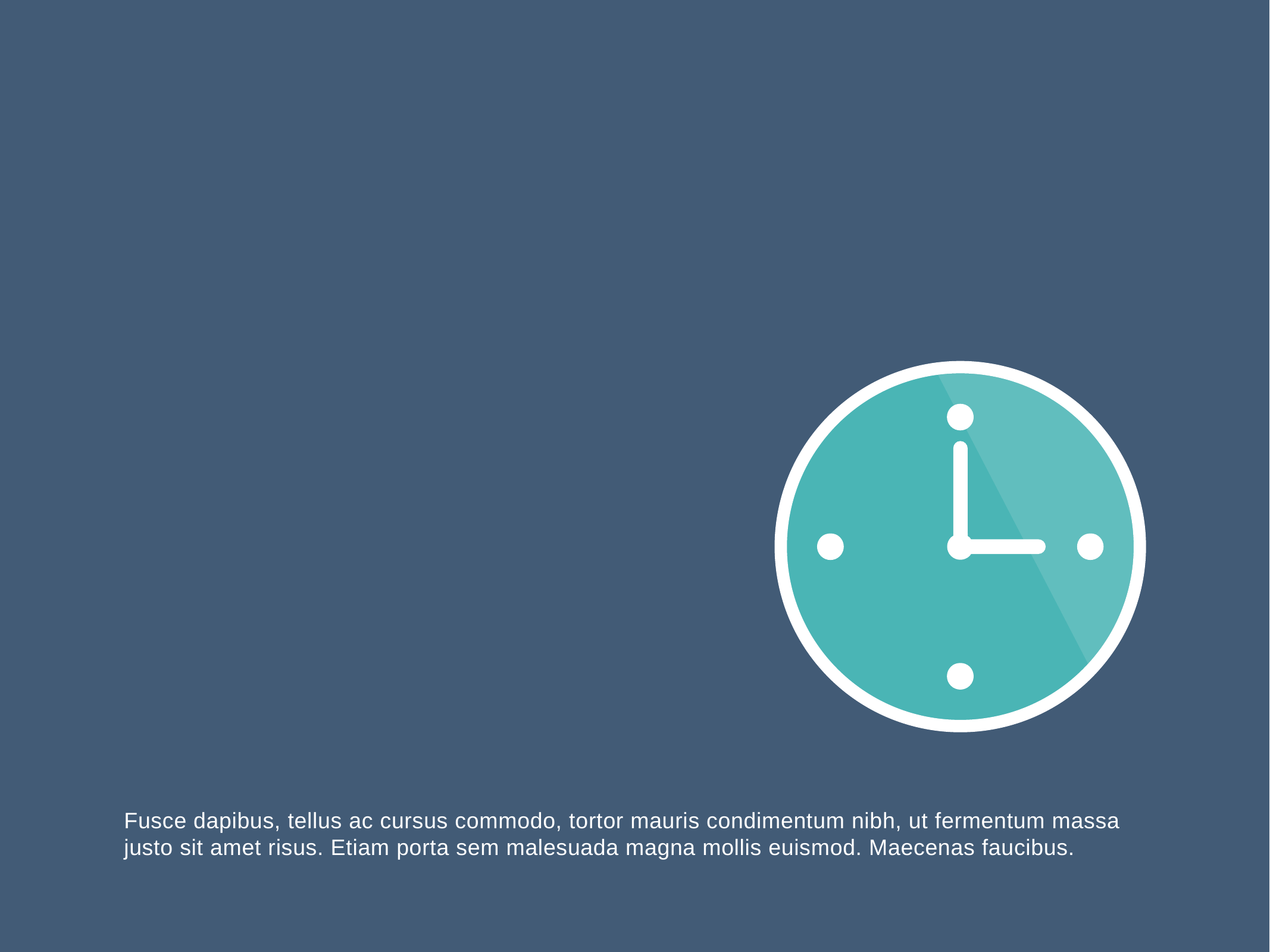

#

Fusce dapibus, tellus ac cursus commodo, tortor mauris condimentum nibh, ut fermentum massa justo sit amet risus. Etiam porta sem malesuada magna mollis euismod. Maecenas faucibus.